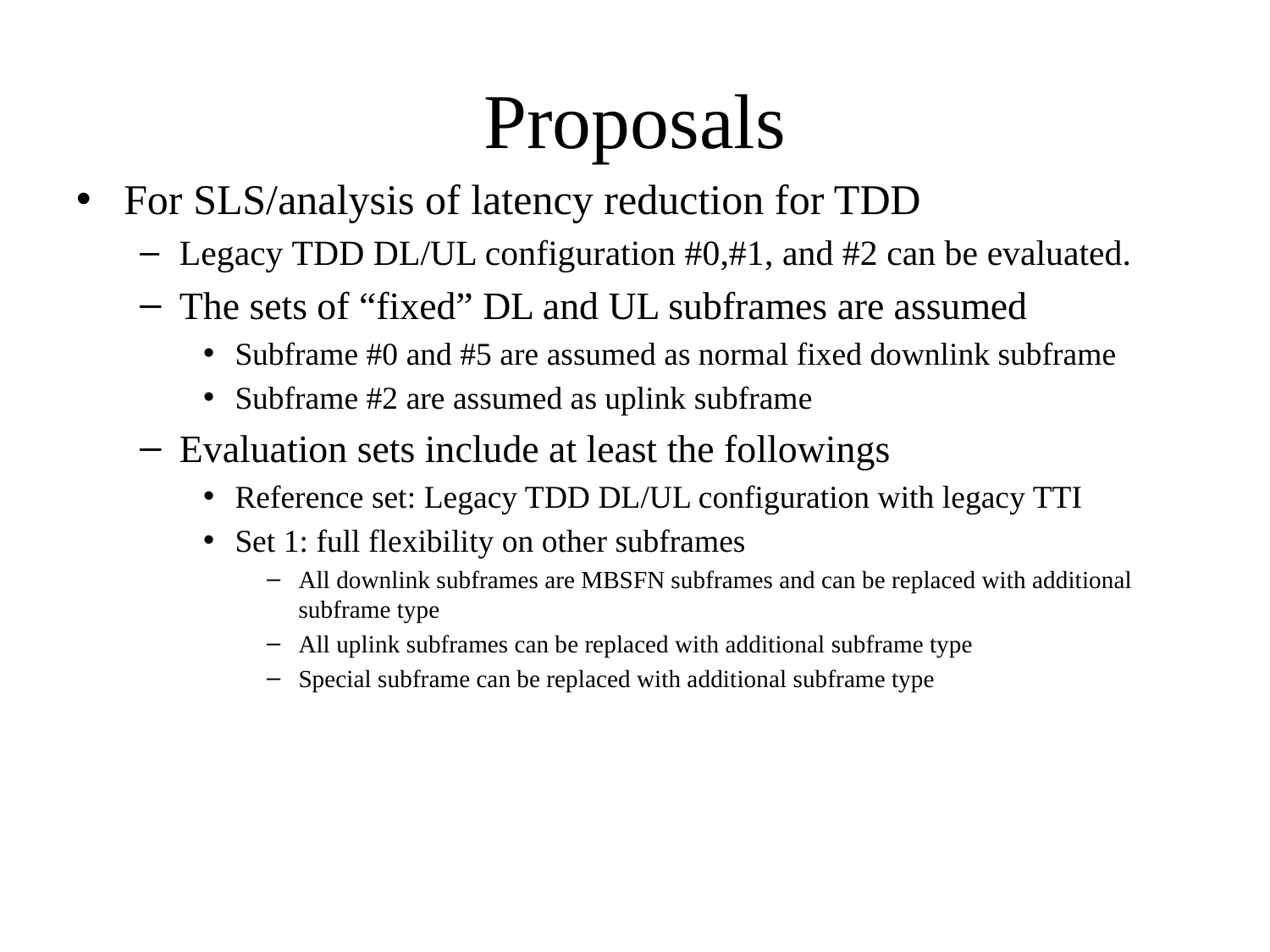

# Proposals
For SLS/analysis of latency reduction for TDD
Legacy TDD DL/UL configuration #0,#1, and #2 can be evaluated.
The sets of “fixed” DL and UL subframes are assumed
Subframe #0 and #5 are assumed as normal fixed downlink subframe
Subframe #2 are assumed as uplink subframe
Evaluation sets include at least the followings
Reference set: Legacy TDD DL/UL configuration with legacy TTI
Set 1: full flexibility on other subframes
All downlink subframes are MBSFN subframes and can be replaced with additional subframe type
All uplink subframes can be replaced with additional subframe type
Special subframe can be replaced with additional subframe type